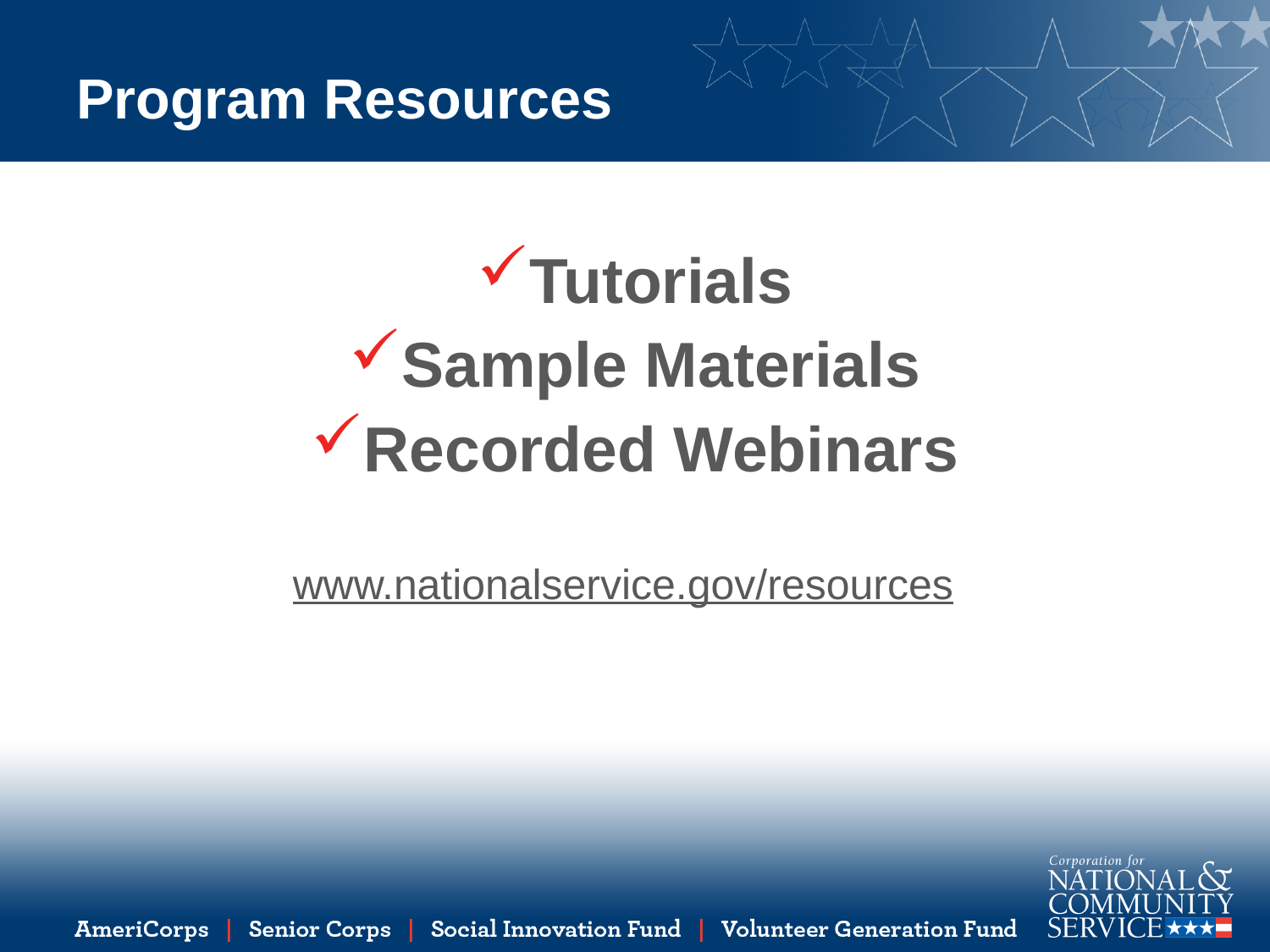

# Program Resources

Tutorials
Sample Materials
Recorded Webinars

www.nationalservice.gov/resources